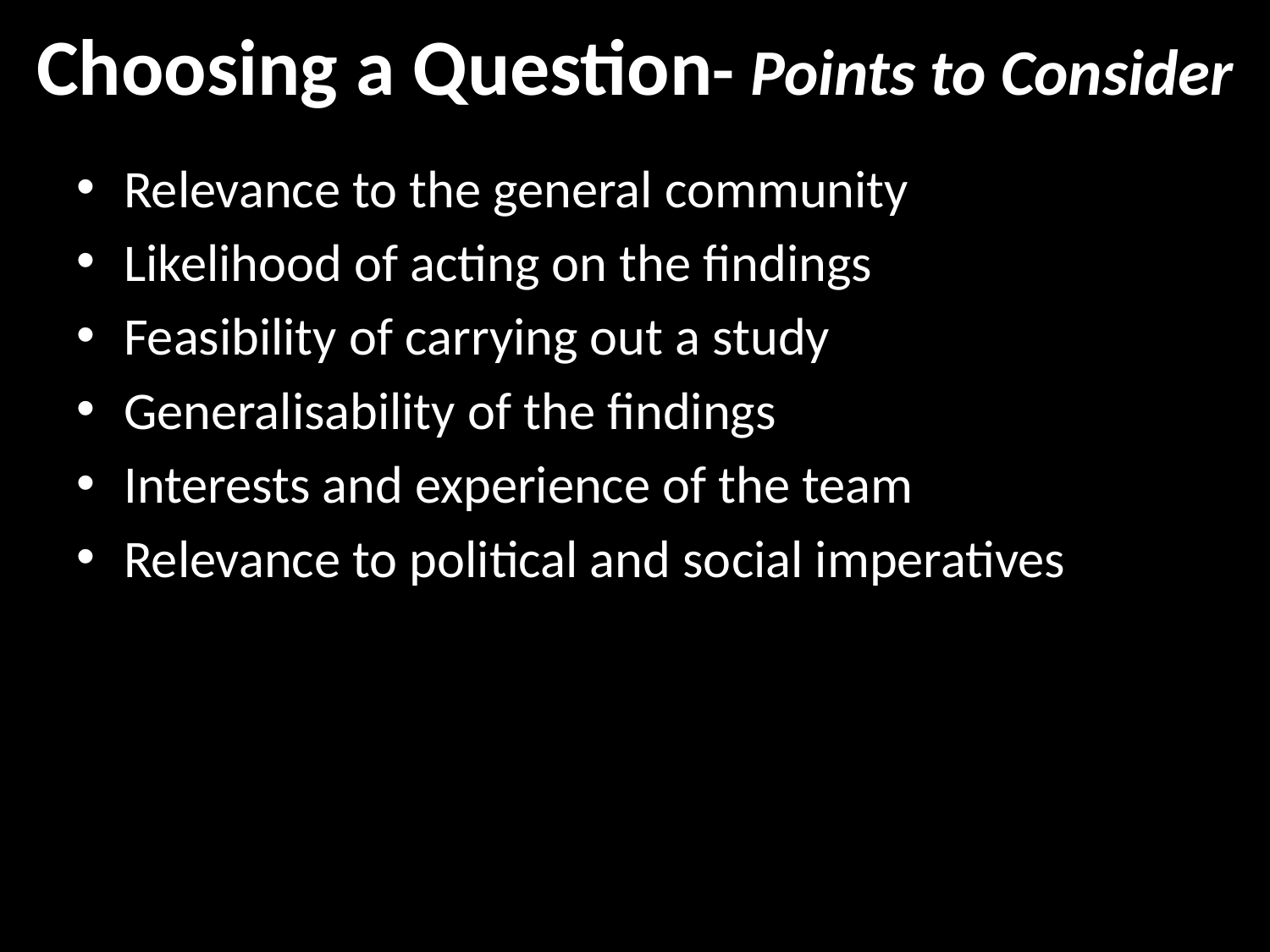

# Choosing a Question- Points to Consider
Relevance to the general community
Likelihood of acting on the findings
Feasibility of carrying out a study
Generalisability of the findings
Interests and experience of the team
Relevance to political and social imperatives